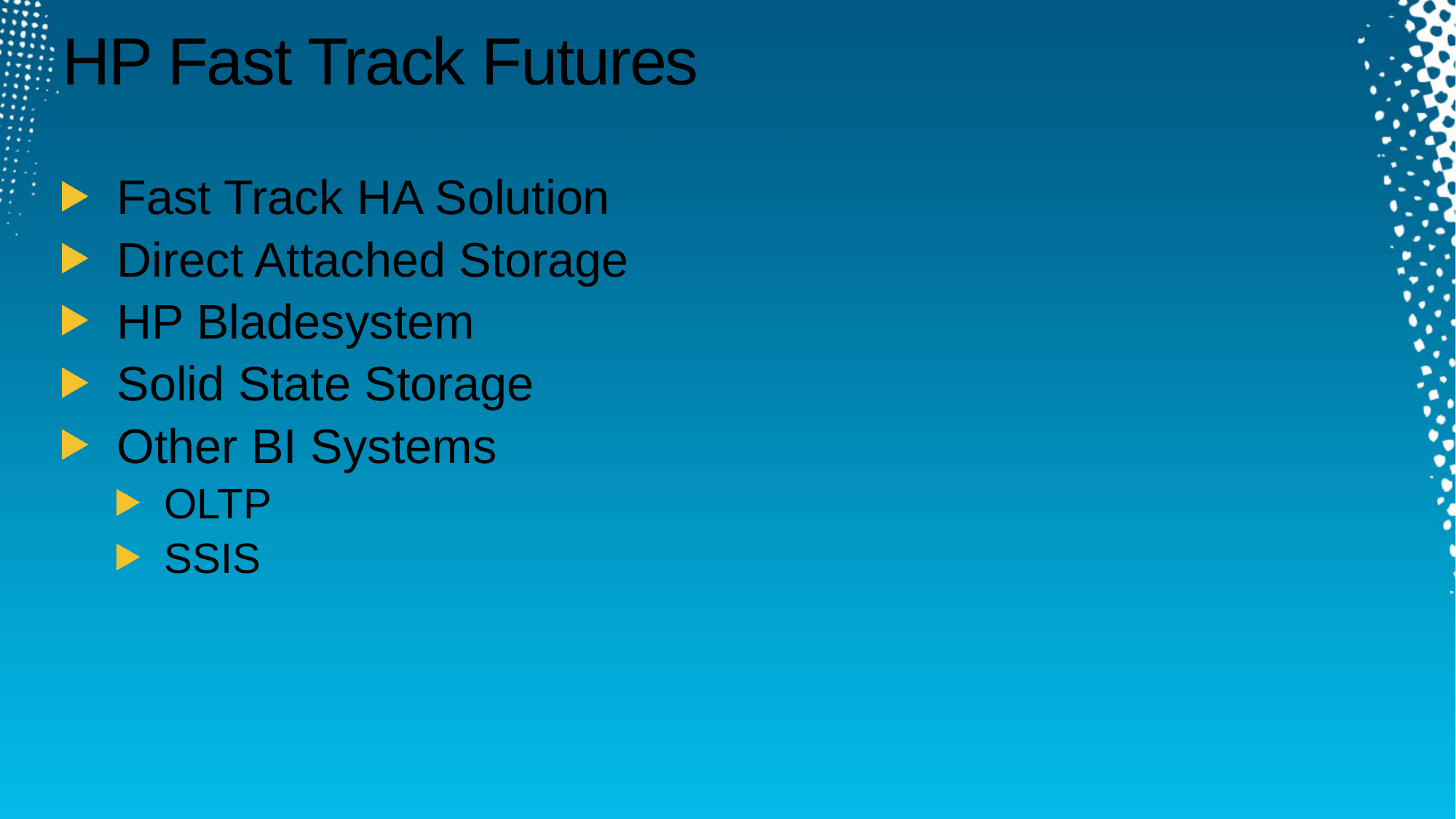

# HP Fast Track Futures
Fast Track HA Solution
Direct Attached Storage
HP Bladesystem
Solid State Storage
Other BI Systems
OLTP
SSIS